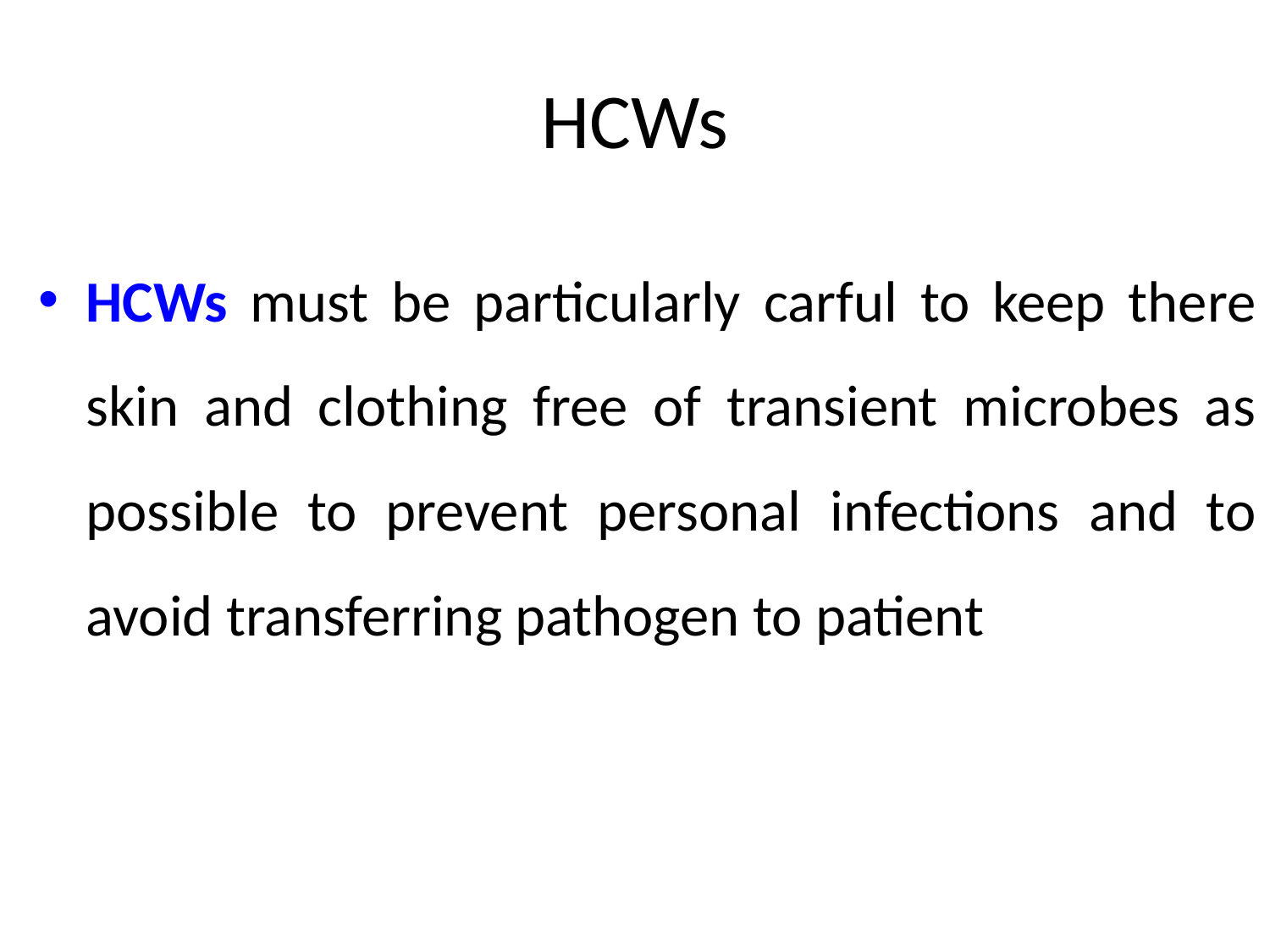

# HCWs
HCWs must be particularly carful to keep there skin and clothing free of transient microbes as possible to prevent personal infections and to avoid transferring pathogen to patient